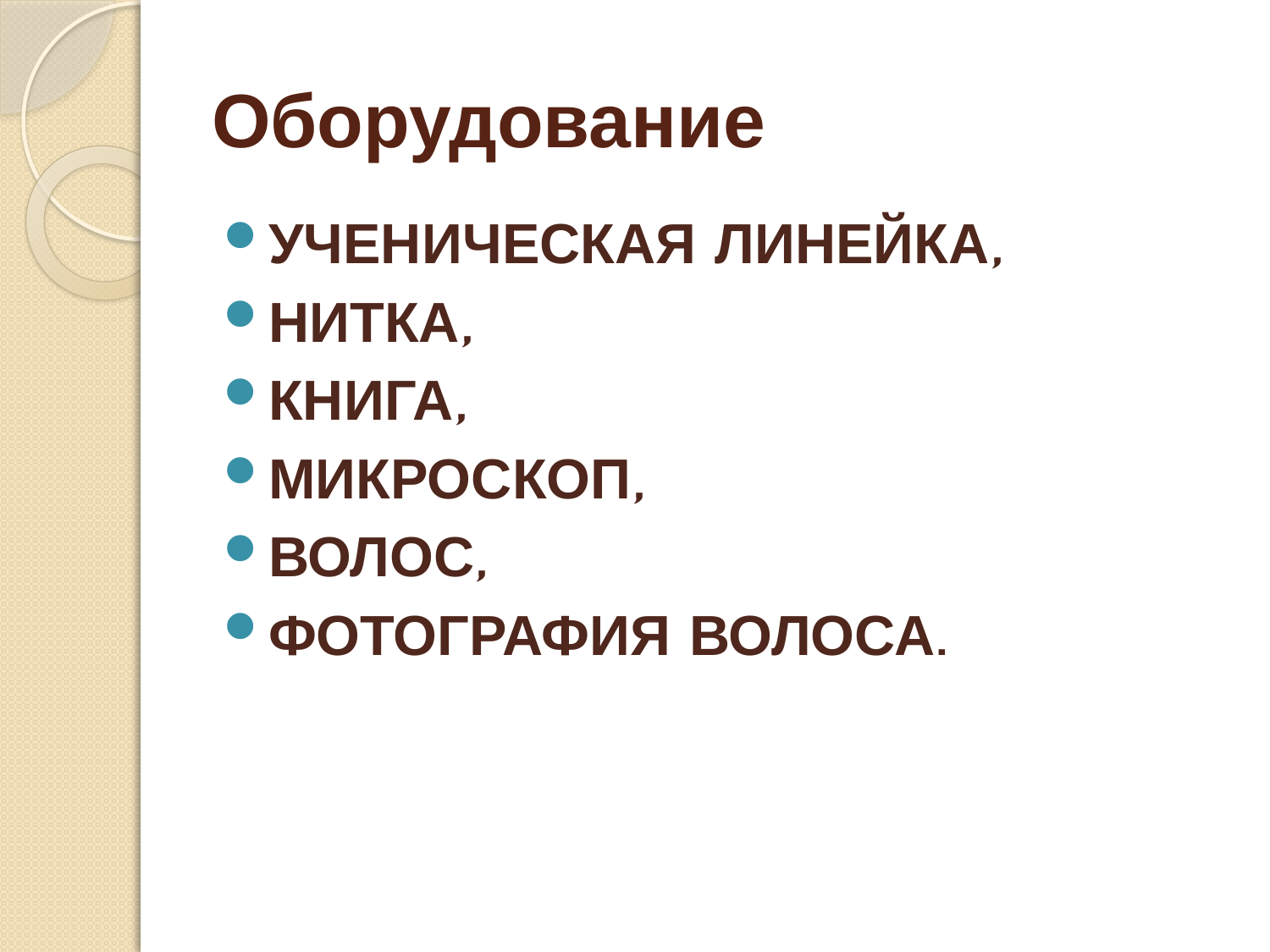

# Оборудование
УЧЕНИЧЕСКАЯ ЛИНЕЙКА,
НИТКА,
КНИГА,
МИКРОСКОП,
ВОЛОС,
ФОТОГРАФИЯ ВОЛОСА.